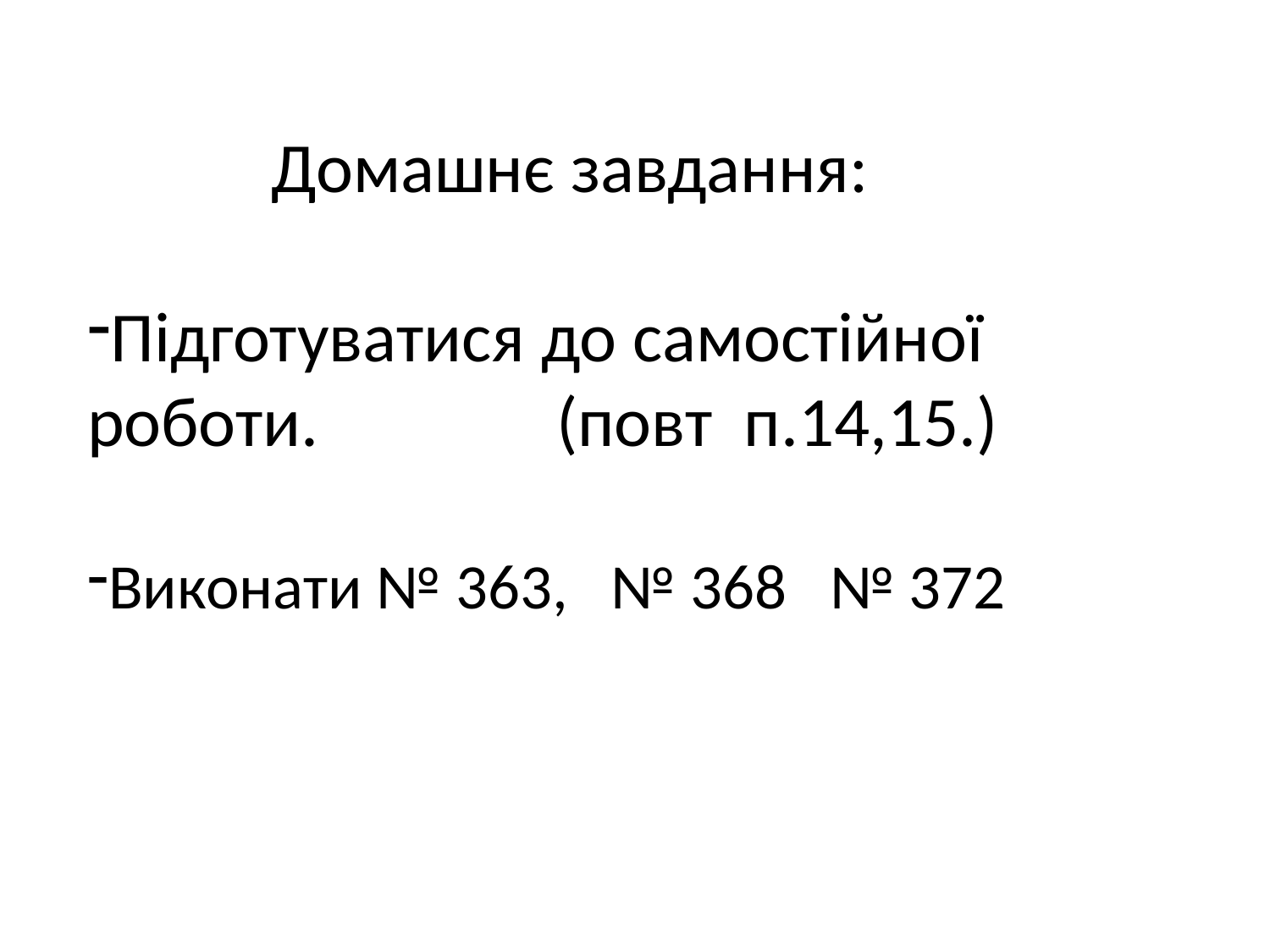

Домашнє завдання:

Підготуватися до самостійної роботи.               (повт  п.14,15.)

Виконати № 363,   № 368   № 372